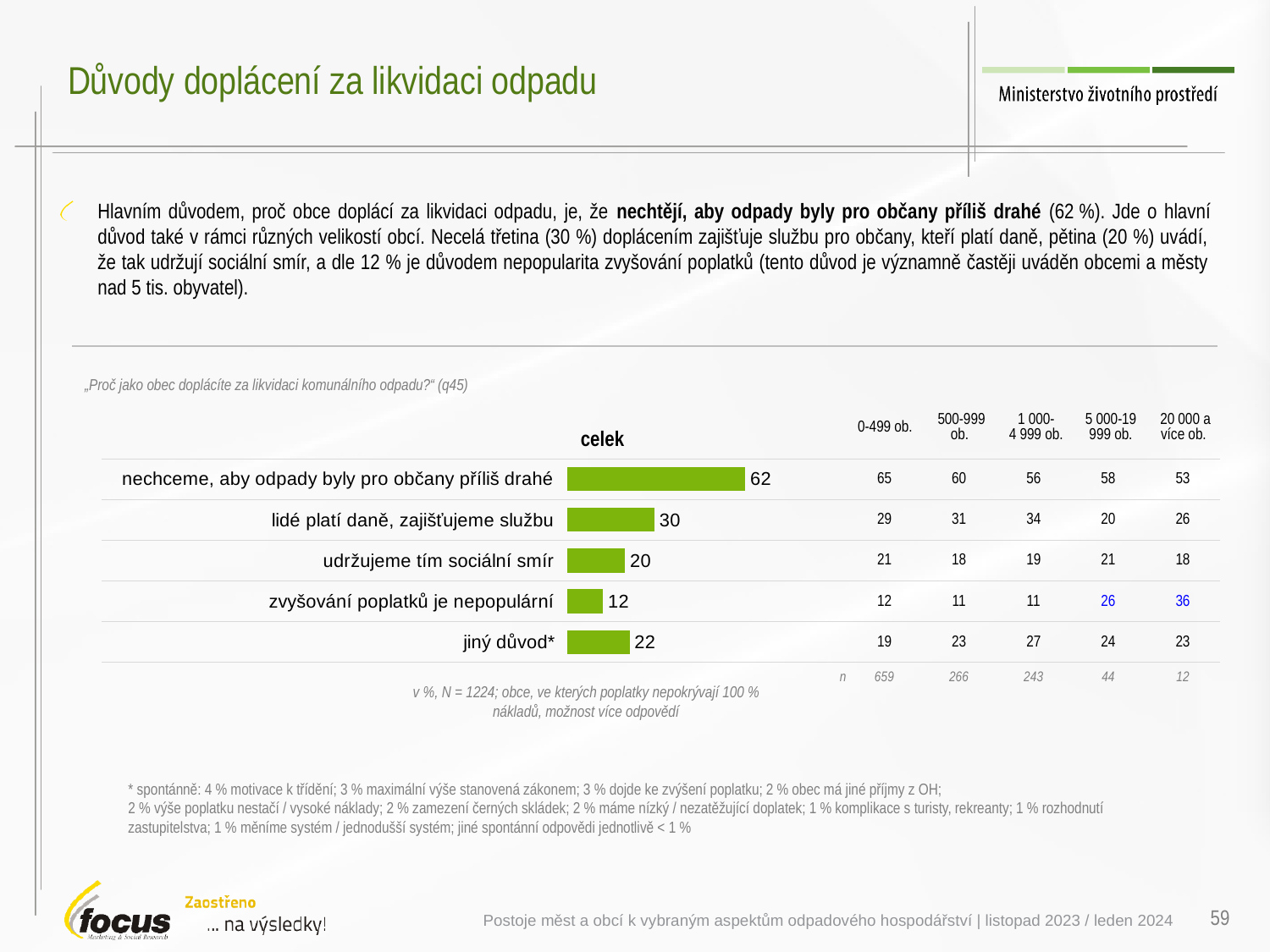

# Důvody doplácení za likvidaci odpadu
Hlavním důvodem, proč obce doplácí za likvidaci odpadu, je, že nechtějí, aby odpady byly pro občany příliš drahé (62 %). Jde o hlavní důvod také v rámci různých velikostí obcí. Necelá třetina (30 %) doplácením zajišťuje službu pro občany, kteří platí daně, pětina (20 %) uvádí, že tak udržují sociální smír, a dle 12 % je důvodem nepopularita zvyšování poplatků (tento důvod je významně častěji uváděn obcemi a městy nad 5 tis. obyvatel).
„Proč jako obec doplácíte za likvidaci komunálního odpadu?“ (q45)
|  | 0-499 ob. | 500-999 ob. | 1 000- 4 999 ob. | 5 000-19 999 ob. | 20 000 a více ob. |
| --- | --- | --- | --- | --- | --- |
|  | 65 | 60 | 56 | 58 | 53 |
|  | 29 | 31 | 34 | 20 | 26 |
|  | 21 | 18 | 19 | 21 | 18 |
|  | 12 | 11 | 11 | 26 | 36 |
|  | 19 | 23 | 27 | 24 | 23 |
| n | 659 | 266 | 243 | 44 | 12 |
celek

### Chart

| Category | % |
|---|---|
| nechceme, aby odpady byly pro občany příliš drahé | 61.79626200726 |
| lidé platí daně, zajišťujeme službu | 30.29572853041 |
| udržujeme tím sociální smír | 20.09052450453 |
| zvyšování poplatků je nepopulární | 12.4414049758 |
| jiný důvod* | 21.63412614405 |
v %, N = 1224; obce, ve kterých poplatky nepokrývají 100 % nákladů, možnost více odpovědí
* spontánně: 4 % motivace k třídění; 3 % maximální výše stanovená zákonem; 3 % dojde ke zvýšení poplatku; 2 % obec má jiné příjmy z OH;
2 % výše poplatku nestačí / vysoké náklady; 2 % zamezení černých skládek; 2 % máme nízký / nezatěžující doplatek; 1 % komplikace s turisty, rekreanty; 1 % rozhodnutí zastupitelstva; 1 % měníme systém / jednodušší systém; jiné spontánní odpovědi jednotlivě < 1 %